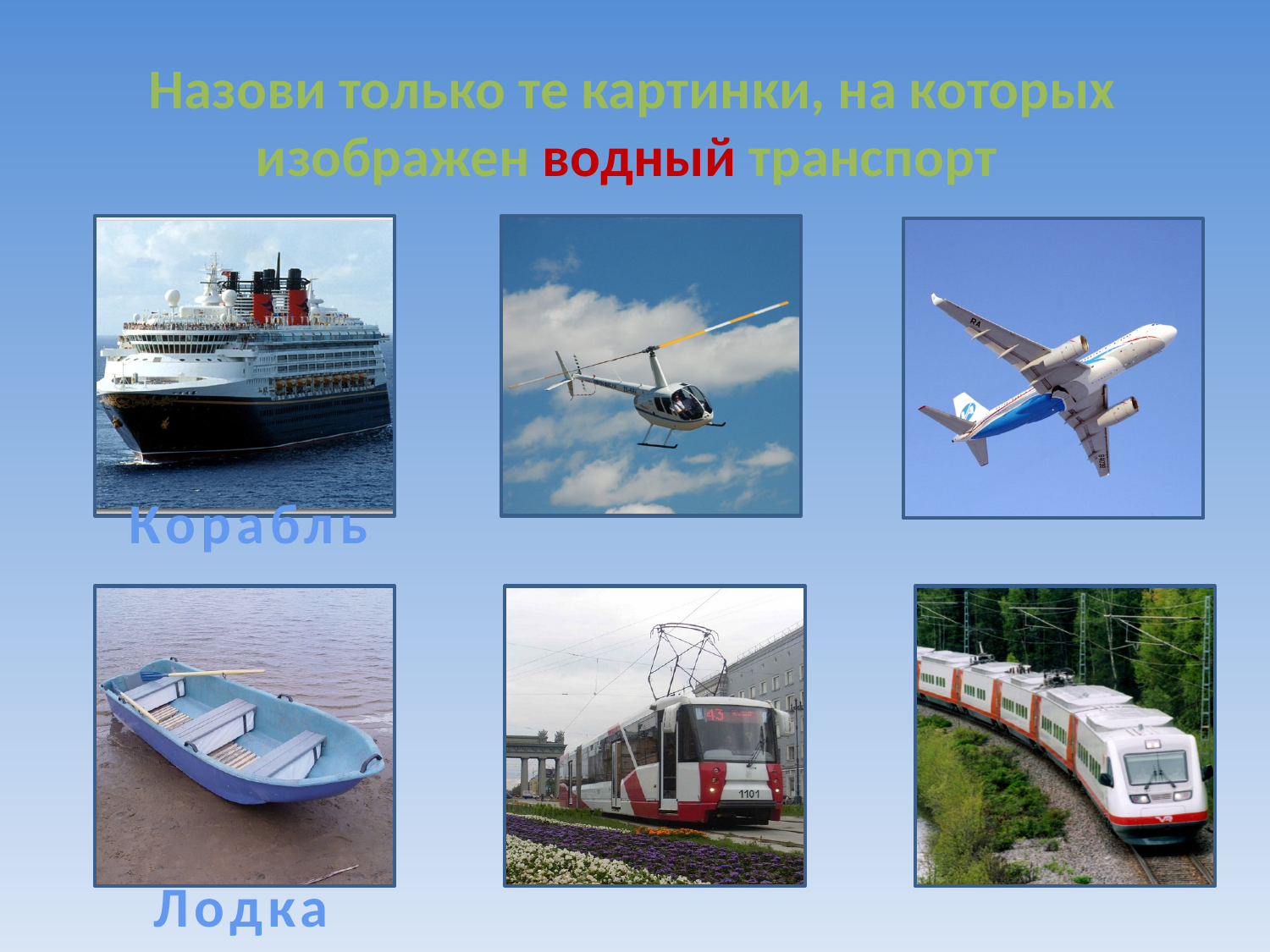

Назови только те картинки, на которых изображен водный транспорт

Корабль

Лодка